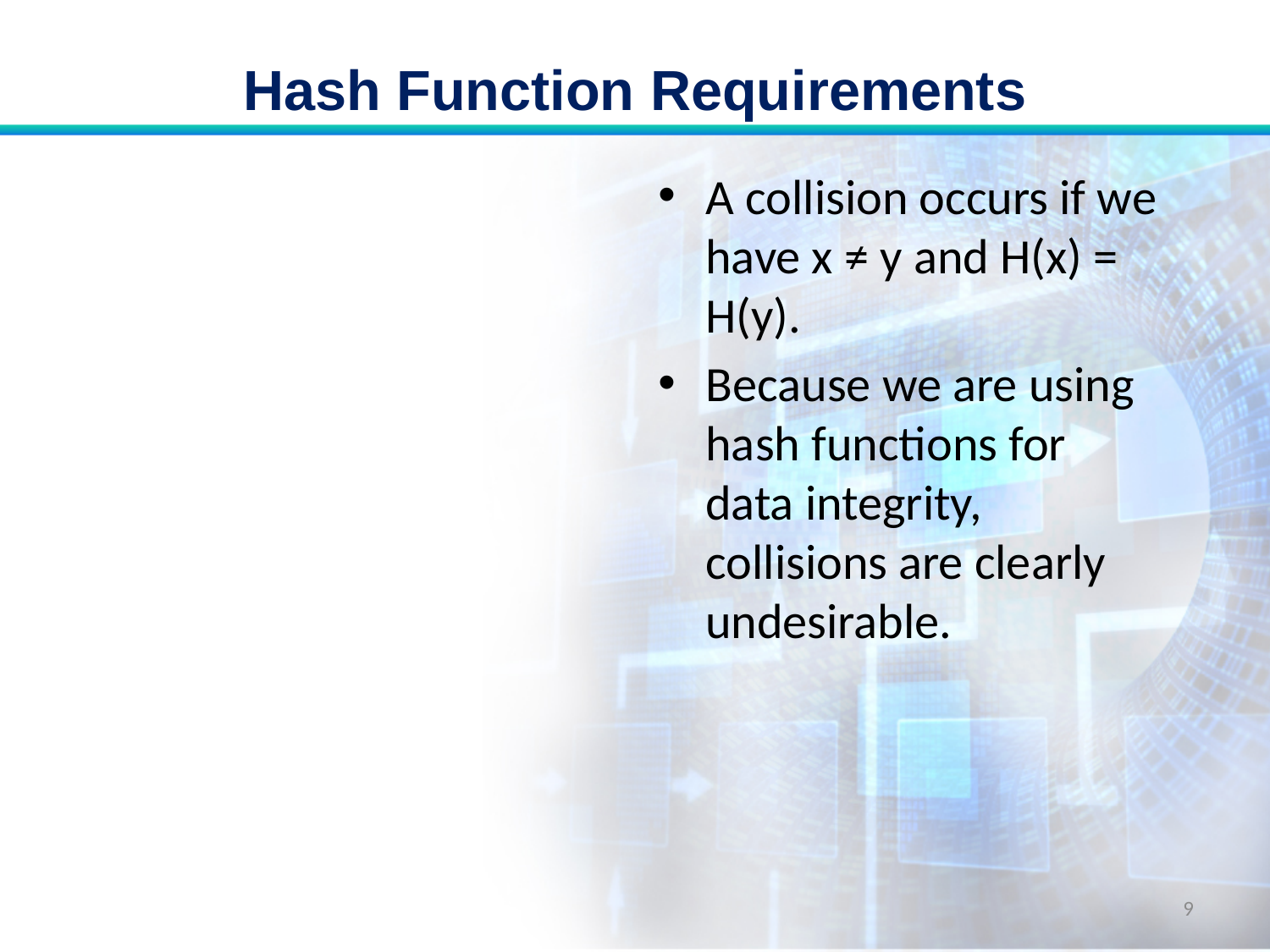

# Hash Function Requirements
A collision occurs if we have x ≠ y and H(x) = H(y).
Because we are using hash functions for data integrity, collisions are clearly undesirable.
9